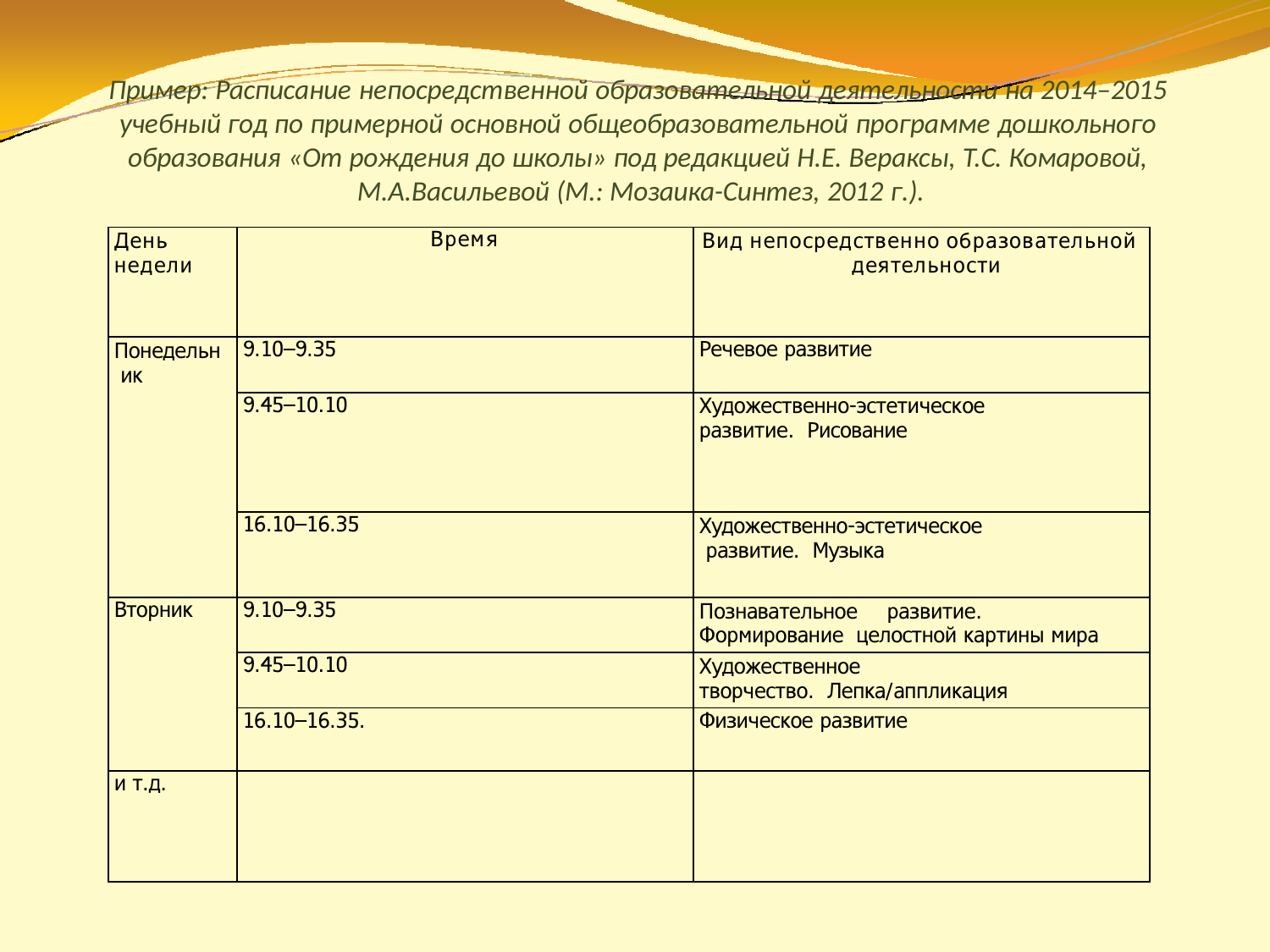

Пример: Расписание непосредственной образовательной деятельности на 2014–2015  учебный год по примерной основной общеобразовательной программе дошкольного  образования «От рождения до школы» под редакцией Н.Е. Вераксы, Т.С. Комаровой,  М.А.Васильевой (М.: Мозаика-Синтез, 2012 г.).
| День недели | Время | Вид непосредственно образовательной деятельности |
| --- | --- | --- |
| Понедельн ик | 9.10–9.35 | Речевое развитие |
|  | 9.45–10.10 | Художественно-эстетическое развитие. Рисование |
|  | 16.10–16.35 | Художественно-эстетическое развитие. Музыка |
| Вторник | 9.10–9.35 | Познавательное развитие. Формирование целостной картины мира |
|  | 9.45–10.10 | Художественное творчество. Лепка/аппликация |
|  | 16.10–16.35. | Физическое развитие |
| и т.д. |  |  |